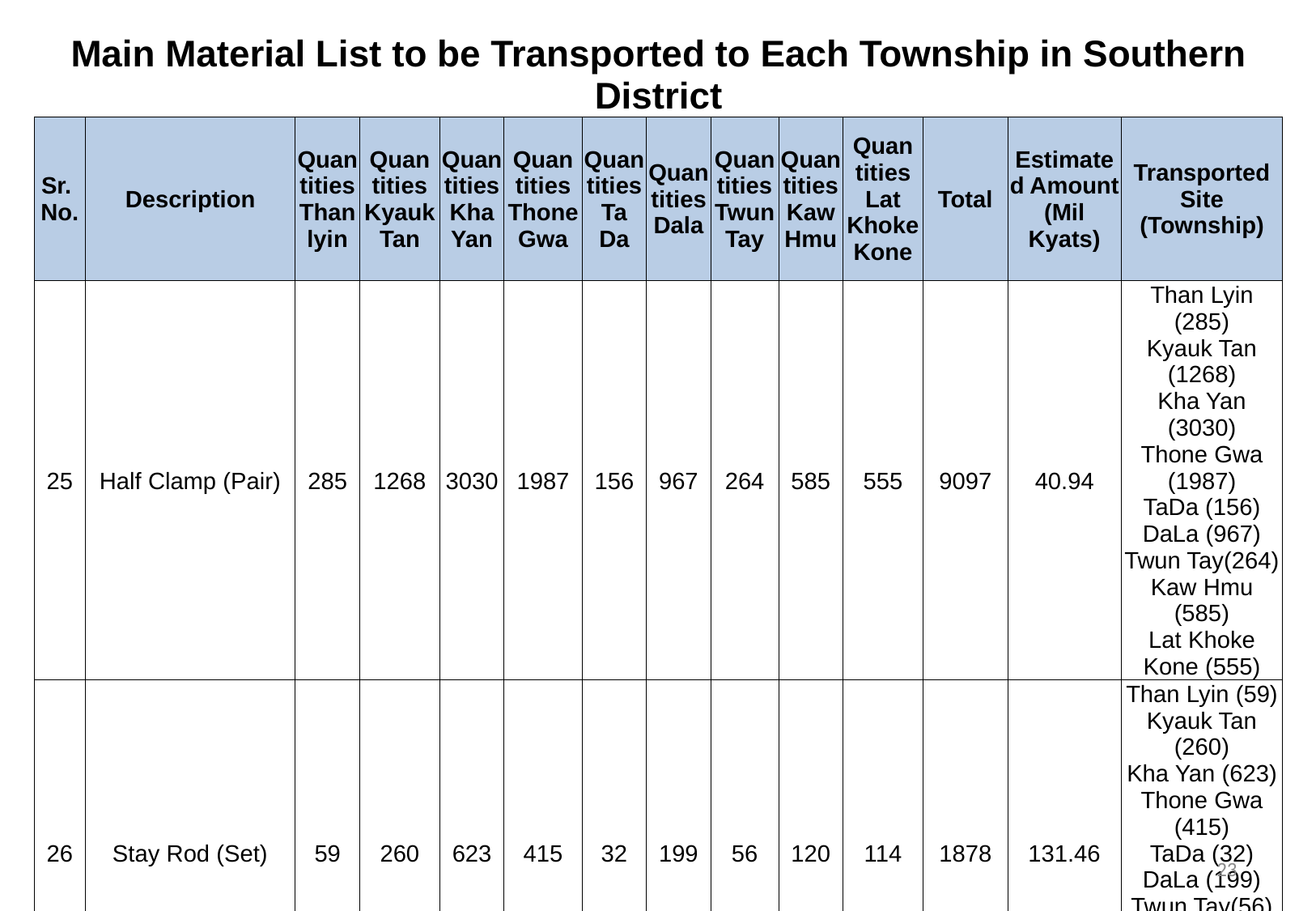

| Main Material List to be Transported to Each Township in Southern District |  |  |  |  |  |  |  |  |  |  |  |  |  |
| --- | --- | --- | --- | --- | --- | --- | --- | --- | --- | --- | --- | --- | --- |
| Sr. No. | Description | Quan tities Than lyin | Quan tities Kyauk Tan | Quan tities Kha Yan | Quan tities Thone Gwa | Quan tities Ta Da | Quan tities Dala | Quan tities Twun Tay | Quan tities Kaw Hmu | Quan tities Lat Khoke Kone | Total | Estimated Amount (Mil Kyats) | Transported Site (Township) |
| 25 | Half Clamp (Pair) | 285 | 1268 | 3030 | 1987 | 156 | 967 | 264 | 585 | 555 | 9097 | 40.94 | Than Lyin (285) Kyauk Tan (1268) Kha Yan (3030) Thone Gwa (1987) TaDa (156) DaLa (967) Twun Tay(264) Kaw Hmu (585) Lat Khoke Kone (555) |
| 26 | Stay Rod (Set) | 59 | 260 | 623 | 415 | 32 | 199 | 56 | 120 | 114 | 1878 | 131.46 | Than Lyin (59) Kyauk Tan (260) Kha Yan (623) Thone Gwa (415) TaDa (32) DaLa (199) Twun Tay(56) Kaw Hmu (120) Lat Khoke Kone (114) |
23